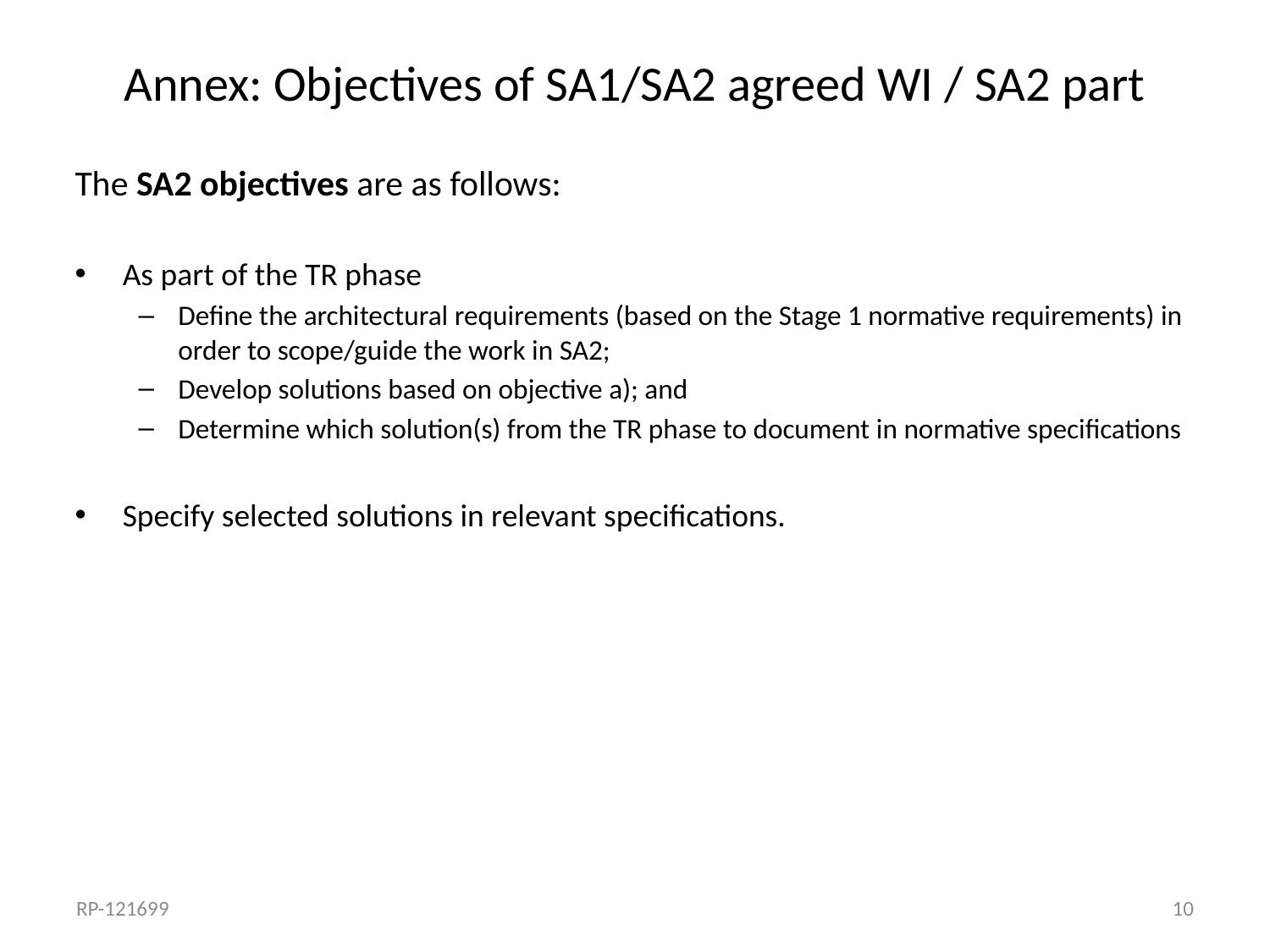

# Annex: Objectives of SA1/SA2 agreed WI / SA2 part
The SA2 objectives are as follows:

As part of the TR phase
Define the architectural requirements (based on the Stage 1 normative requirements) in order to scope/guide the work in SA2;
Develop solutions based on objective a); and
Determine which solution(s) from the TR phase to document in normative specifications

Specify selected solutions in relevant specifications.

RP-121699
10